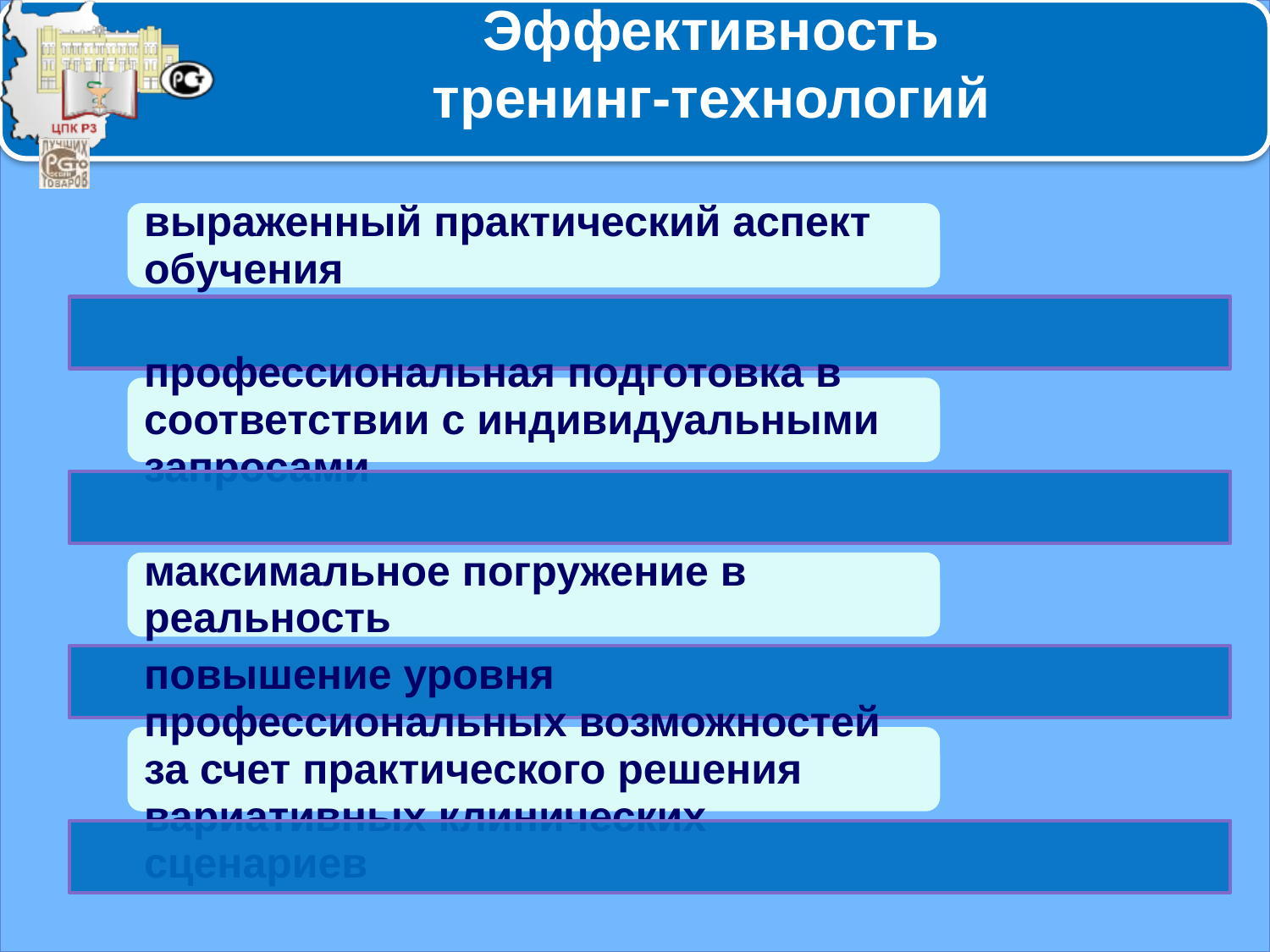

# Эффективность тренинг-технологий
выраженный практический аспект обучения
профессиональная подготовка в соответствии с индивидуальными запросами
повышение уровня профессиональных возможностей за счет практического решения вариативных клинических сценариев
максимальное погружение в реальность